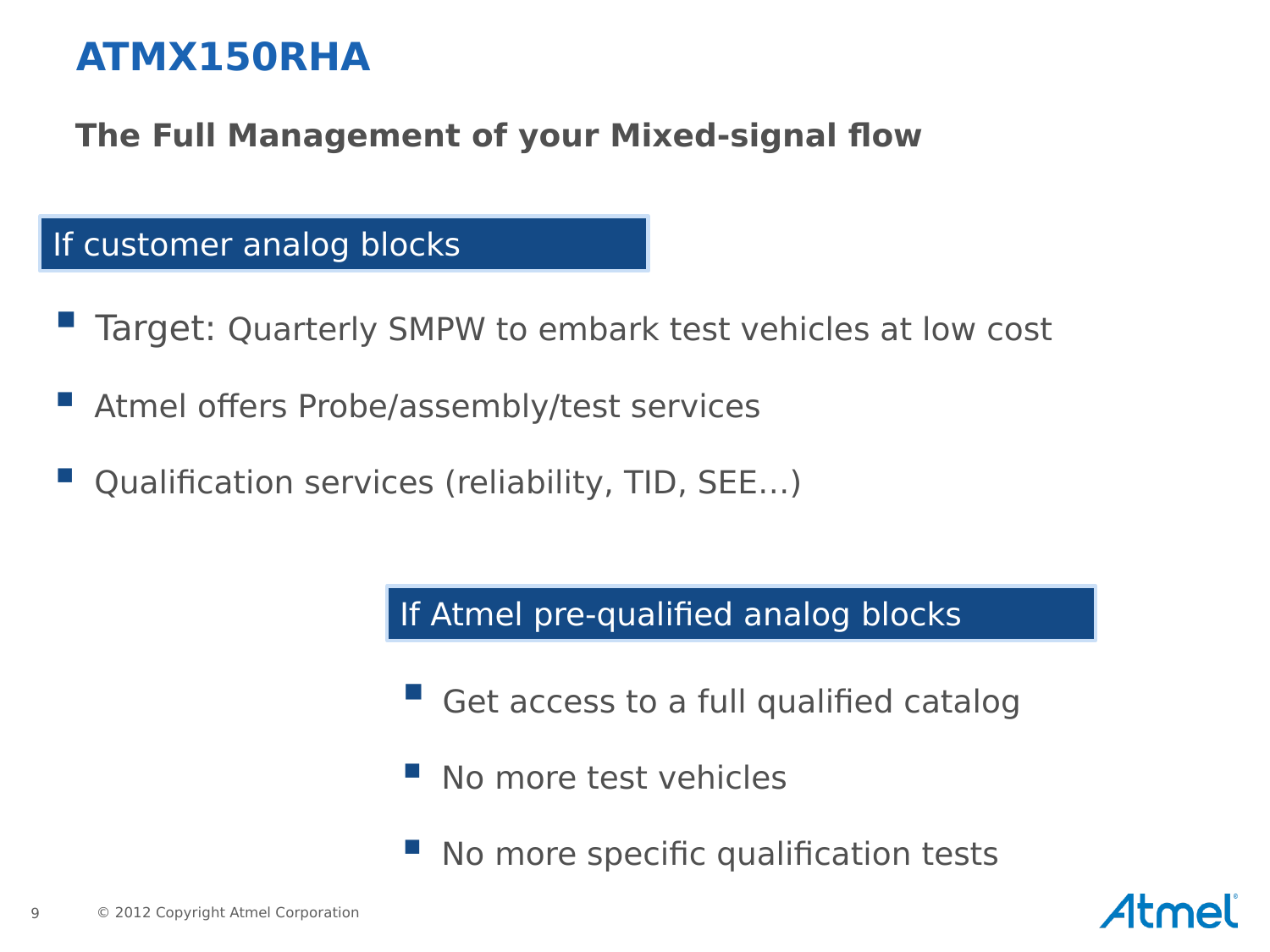

ATMX150RHA
The Full Management of your Mixed-signal flow
If customer analog blocks
 Target: Quarterly SMPW to embark test vehicles at low cost

 Atmel offers Probe/assembly/test services

 Qualification services (reliability, TID, SEE…)
If Atmel pre-qualified analog blocks
 Get access to a full qualified catalog

 No more test vehicles

 No more specific qualification tests